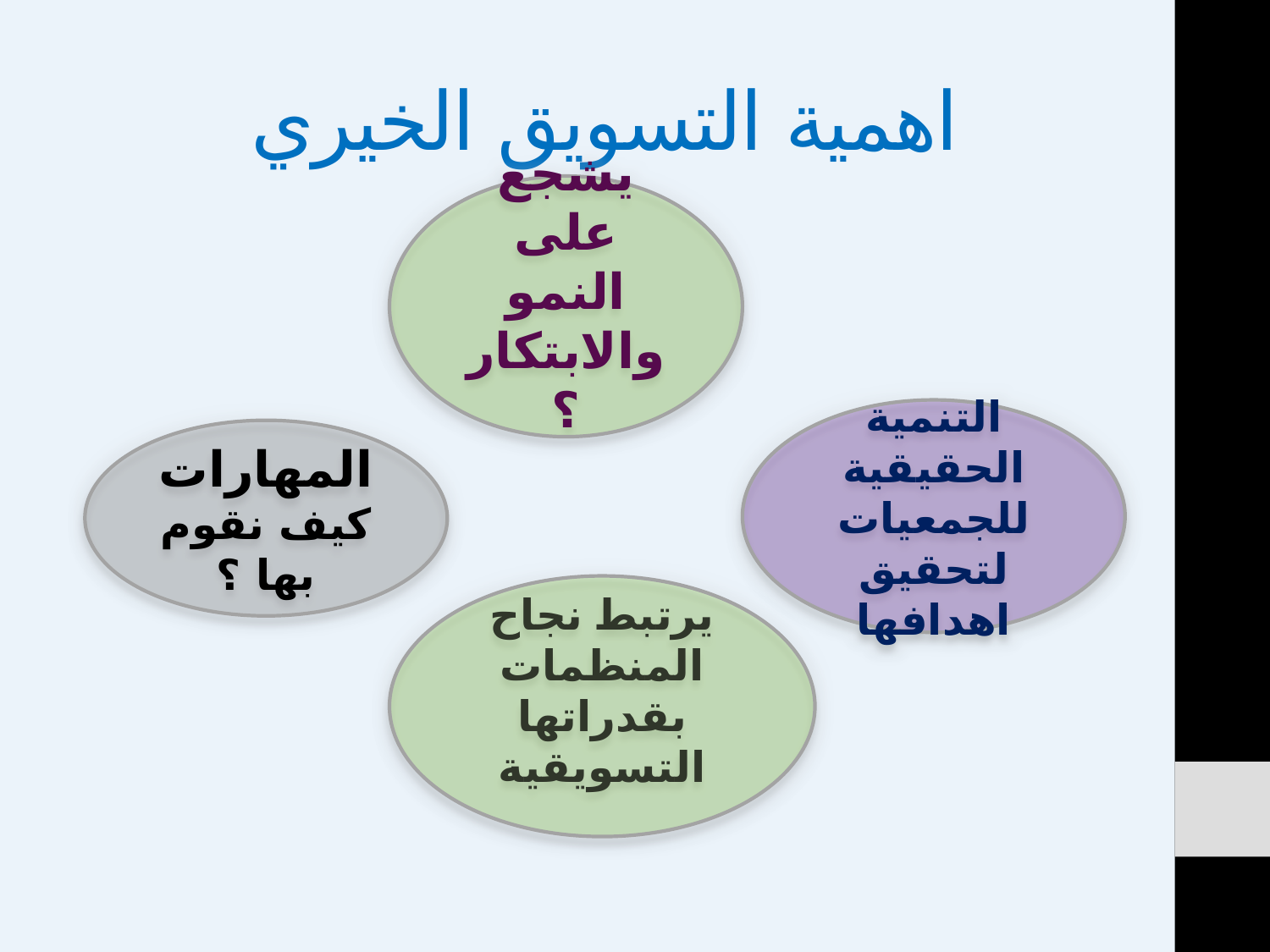

# اهمية التسويق الخيري

يشجع على النمو والابتكار ؟

التنمية الحقيقية للجمعيات لتحقيق اهدافها
المهارات
كيف نقوم بها ؟

يرتبط نجاح المنظمات بقدراتها التسويقية